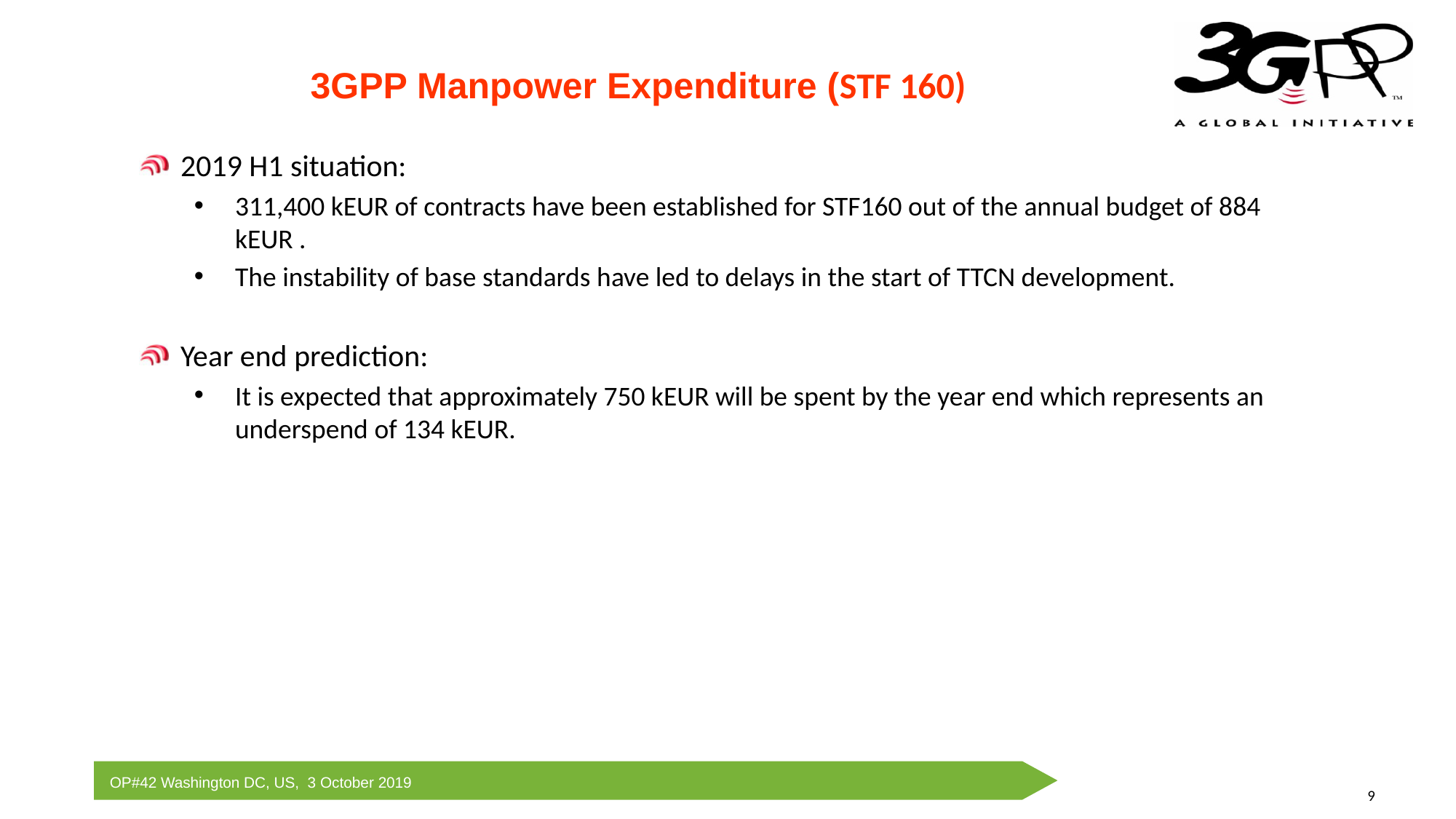

3GPP Manpower Expenditure (STF 160)

2019 H1 situation:
311,400 kEUR of contracts have been established for STF160 out of the annual budget of 884 kEUR .
The instability of base standards have led to delays in the start of TTCN development.

Year end prediction:
It is expected that approximately 750 kEUR will be spent by the year end which represents an underspend of 134 kEUR.

|  |
| --- |
|  |
| --- |